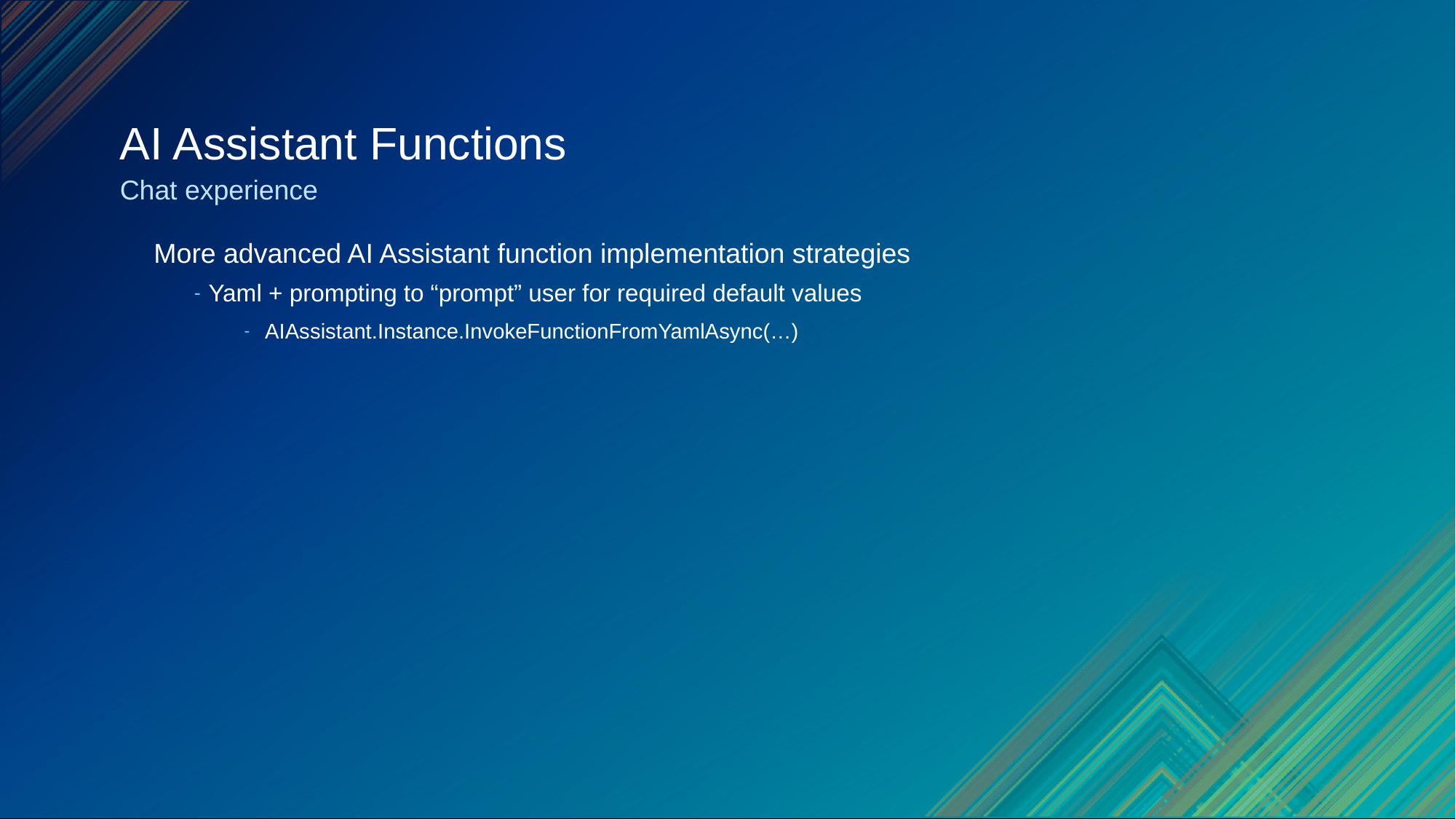

# AI Assistant Functions
Chat experience
More advanced AI Assistant function implementation strategies
Yaml + prompting to “prompt” user for required default values
AIAssistant.Instance.InvokeFunctionFromYamlAsync(…)